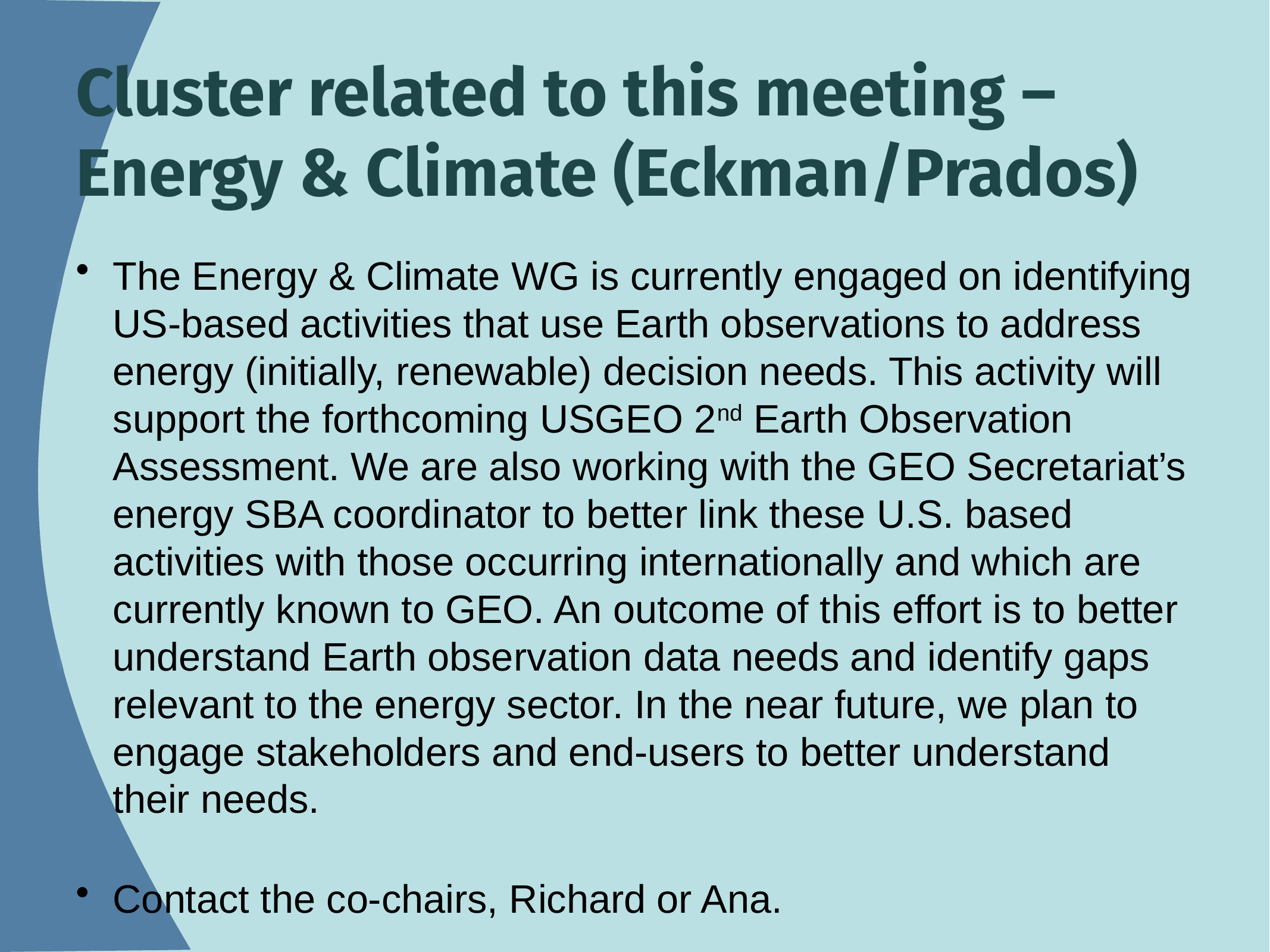

# Cluster related to this meeting – Energy & Climate (Eckman/Prados)
The Energy & Climate WG is currently engaged on identifying US-based activities that use Earth observations to address energy (initially, renewable) decision needs. This activity will support the forthcoming USGEO 2nd Earth Observation Assessment. We are also working with the GEO Secretariat’s energy SBA coordinator to better link these U.S. based activities with those occurring internationally and which are currently known to GEO. An outcome of this effort is to better understand Earth observation data needs and identify gaps relevant to the energy sector. In the near future, we plan to engage stakeholders and end-users to better understand their needs.
Contact the co-chairs, Richard or Ana.